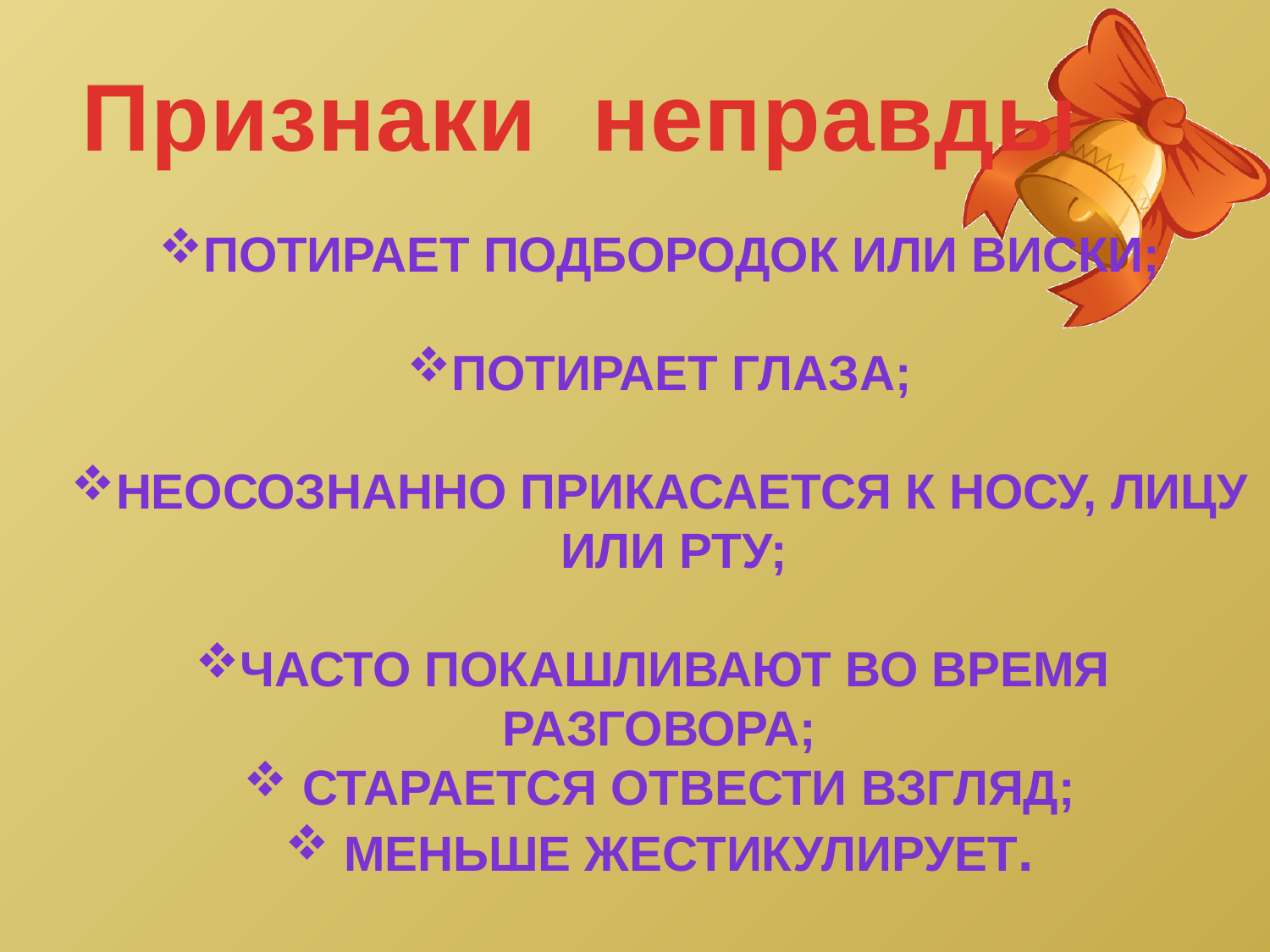

Признаки  неправды
Потирает подбородок или виски;

Потирает глаза;

Неосознанно прикасается к носу, лицу или рту;

Часто покашливают во время
Разговора;
 старается отвести взгляд;
 меньше жестикулирует.